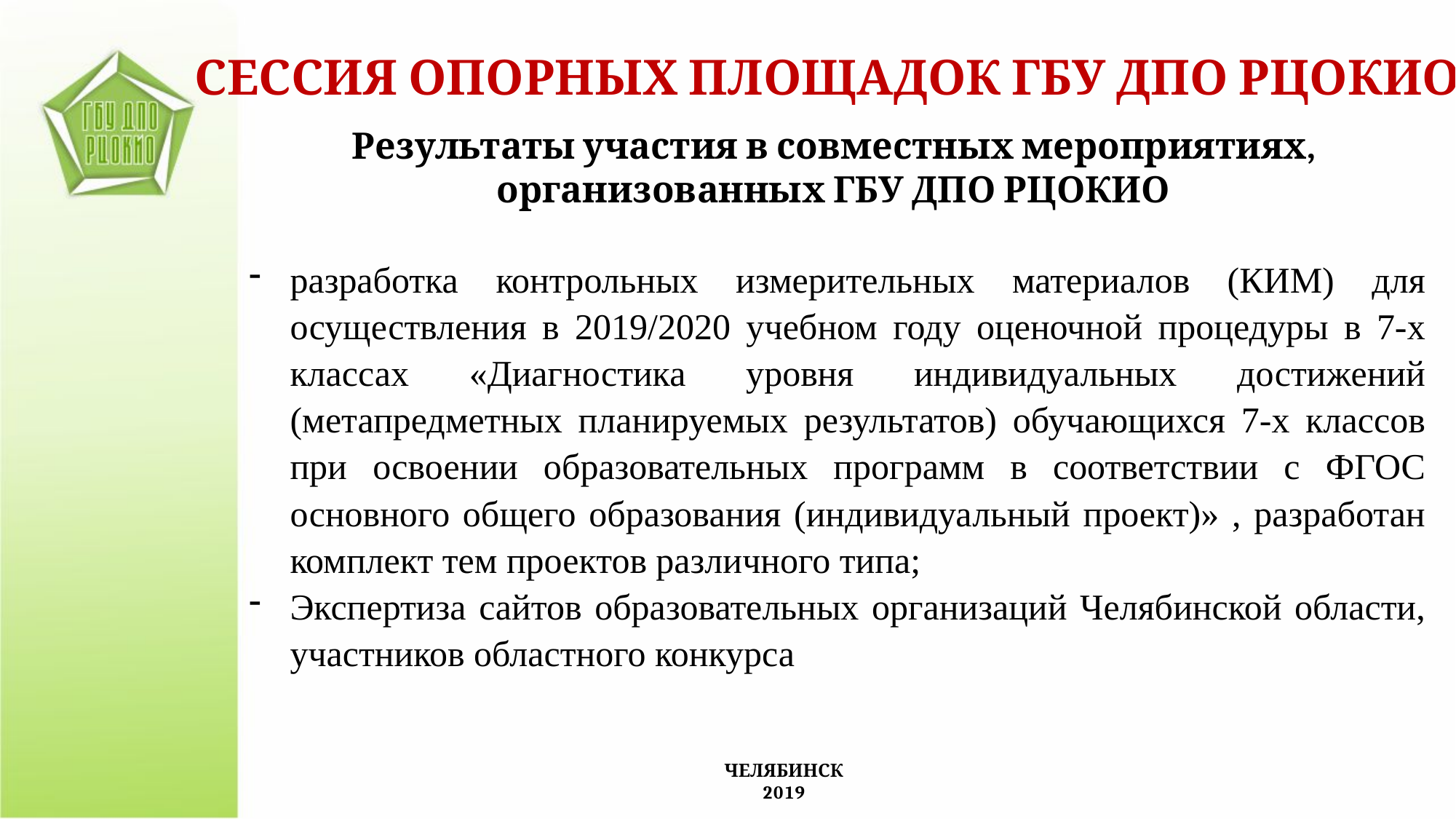

СЕССИЯ ОПОРНЫХ ПЛОЩАДОК ГБУ ДПО РЦОКИО
Результаты участия в совместных мероприятиях,
организованных ГБУ ДПО РЦОКИО

разработка контрольных измерительных материалов (КИМ) для осуществления в 2019/2020 учебном году оценочной процедуры в 7-х классах «Диагностика уровня индивидуальных достижений (метапредметных планируемых результатов) обучающихся 7-х классов при освоении образовательных программ в соответствии с ФГОС основного общего образования (индивидуальный проект)» , разработан комплект тем проектов различного типа;
Экспертиза сайтов образовательных организаций Челябинской области, участников областного конкурса

ЧЕЛЯБИНСК
2019